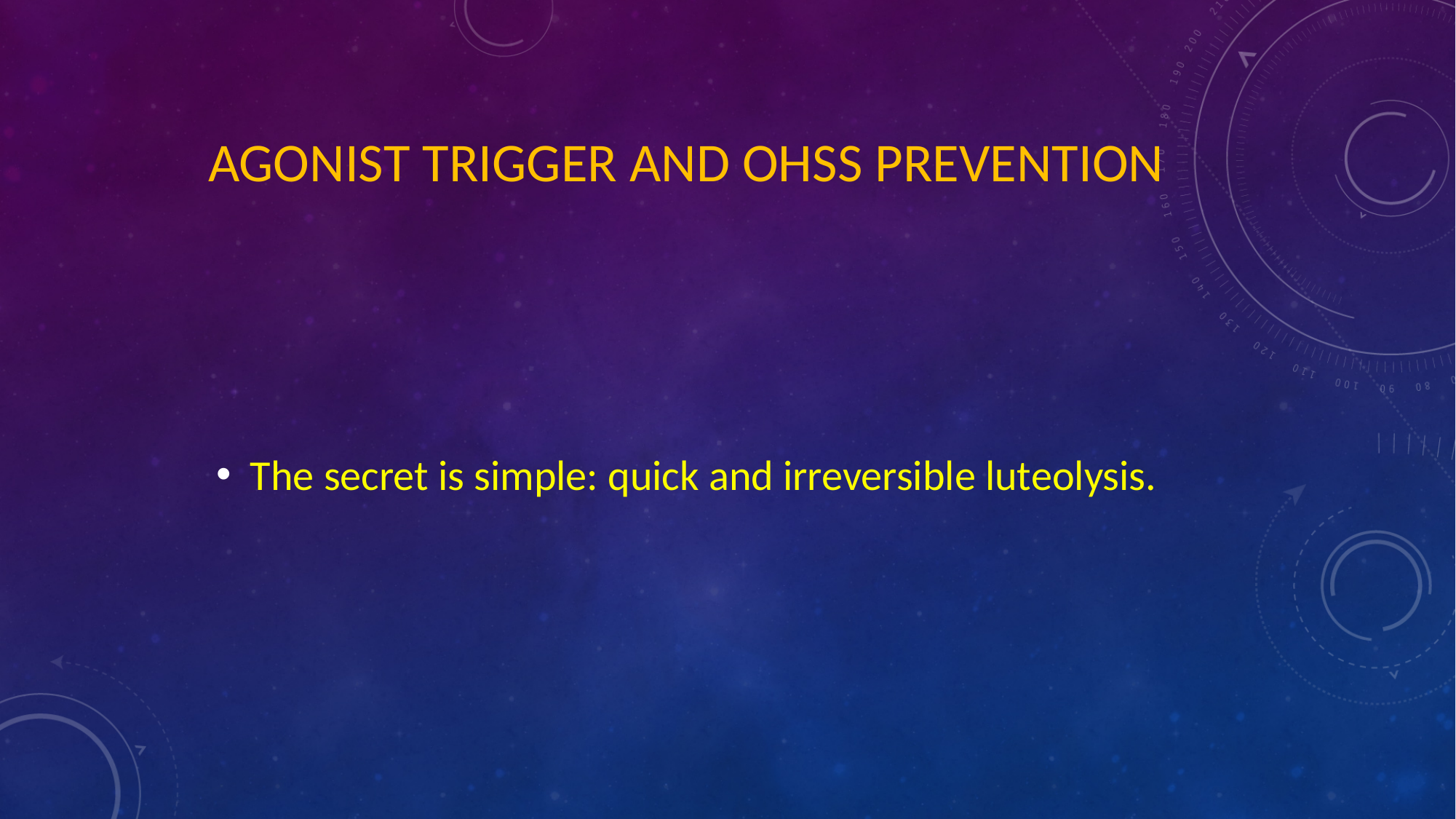

# Agonist trigger and OHSS prevention
The secret is simple: quick and irreversible luteolysis.